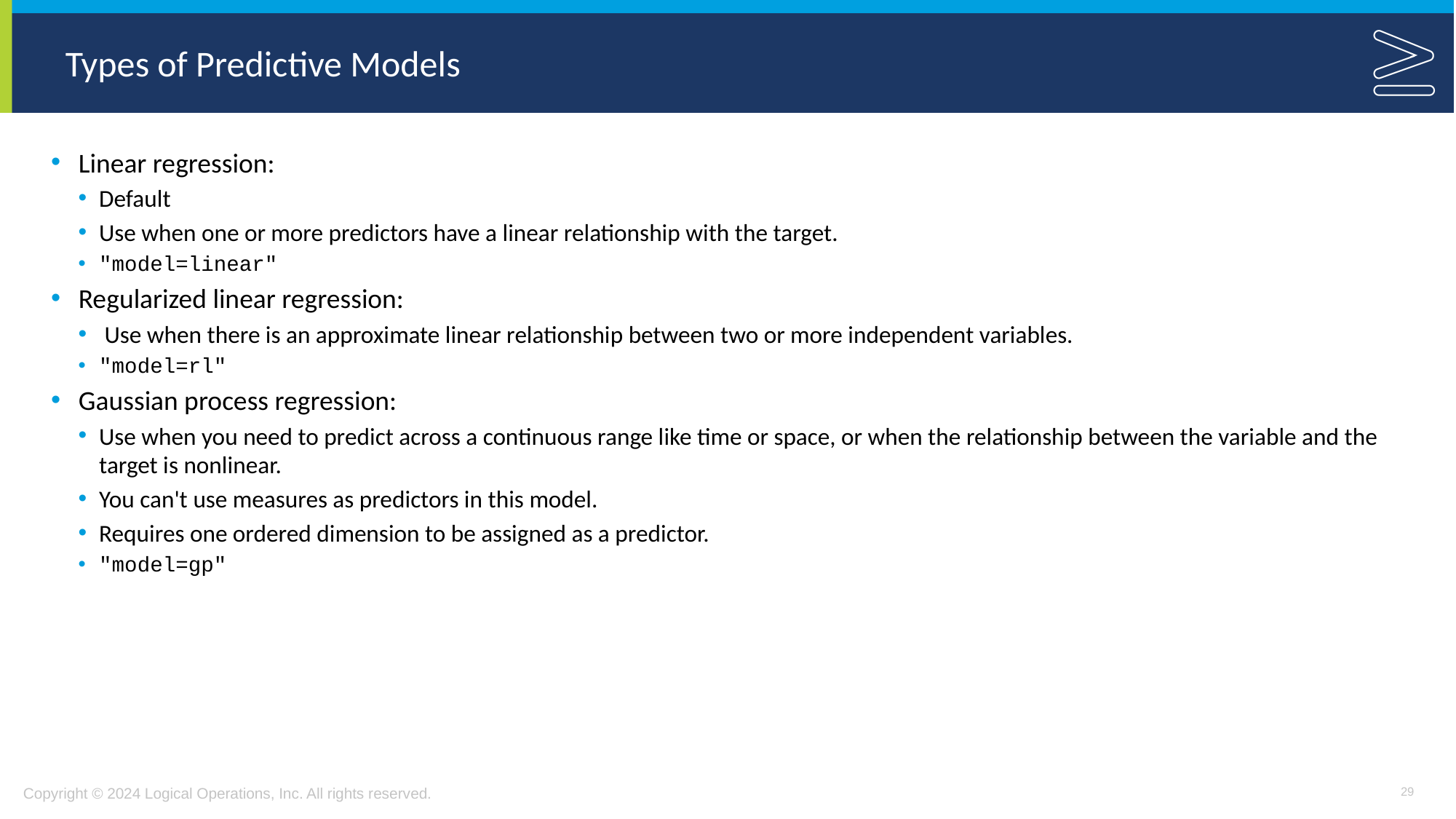

# Types of Predictive Models
Linear regression:
Default
Use when one or more predictors have a linear relationship with the target.
"model=linear"
Regularized linear regression:
 Use when there is an approximate linear relationship between two or more independent variables.
"model=rl"
Gaussian process regression:
Use when you need to predict across a continuous range like time or space, or when the relationship between the variable and the target is nonlinear.
You can't use measures as predictors in this model.
Requires one ordered dimension to be assigned as a predictor.
"model=gp"

29